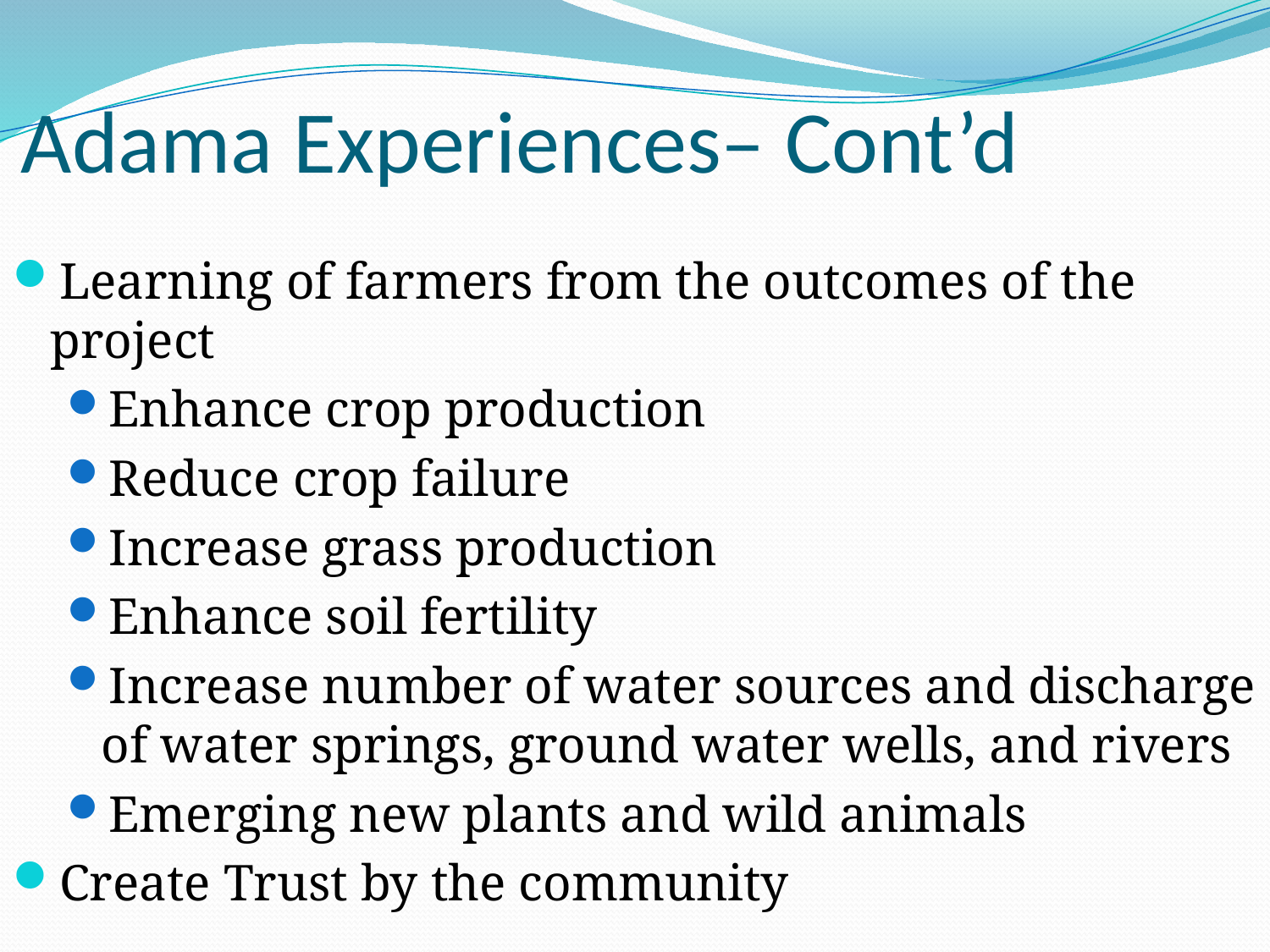

# Adama Experiences– Cont’d
Learning of farmers from the outcomes of the project
Enhance crop production
Reduce crop failure
Increase grass production
Enhance soil fertility
Increase number of water sources and discharge of water springs, ground water wells, and rivers
Emerging new plants and wild animals
Create Trust by the community